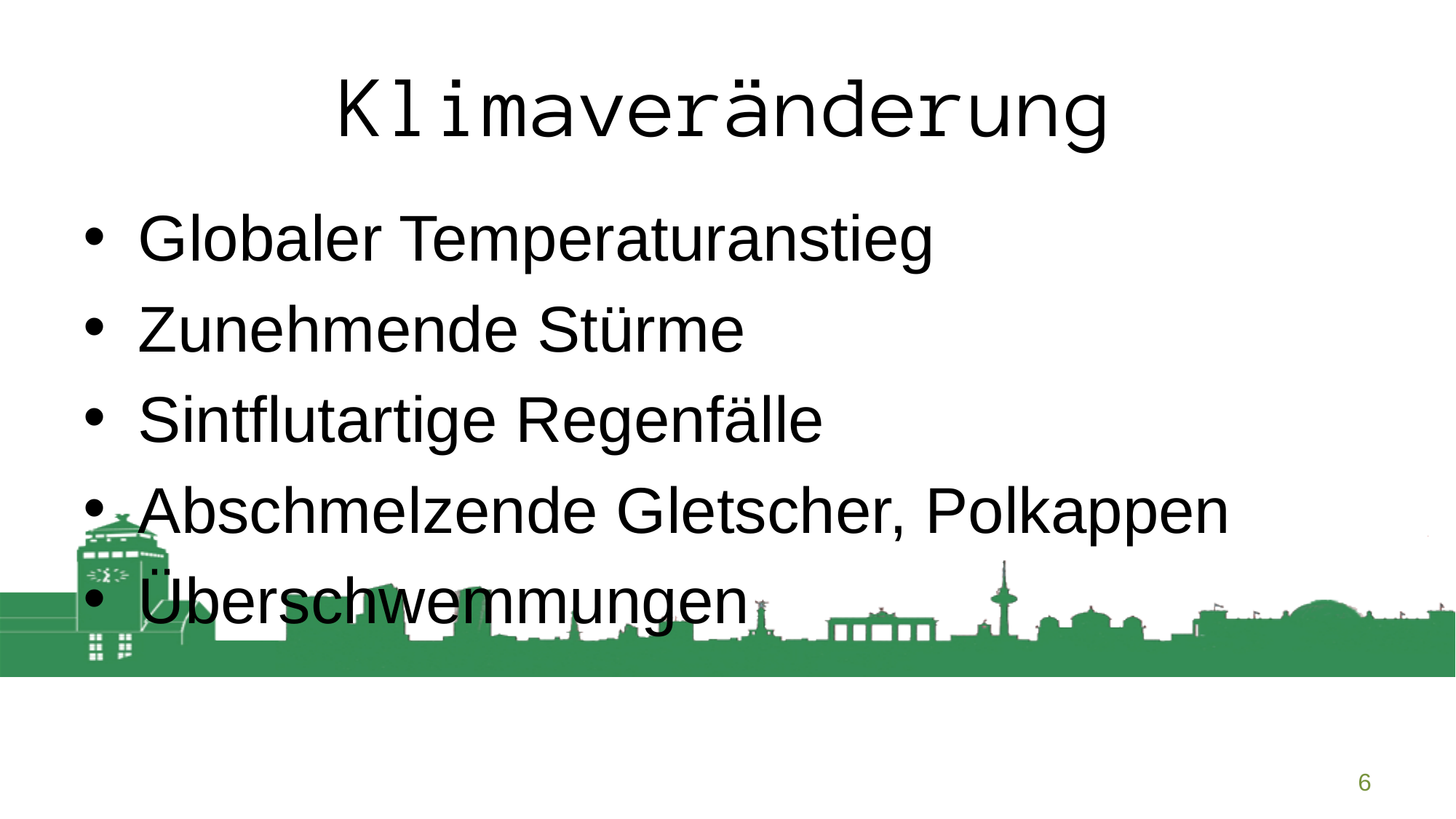

# Klimaveränderung
Globaler Temperaturanstieg
Zunehmende Stürme
Sintflutartige Regenfälle
Abschmelzende Gletscher, Polkappen
Überschwemmungen
6